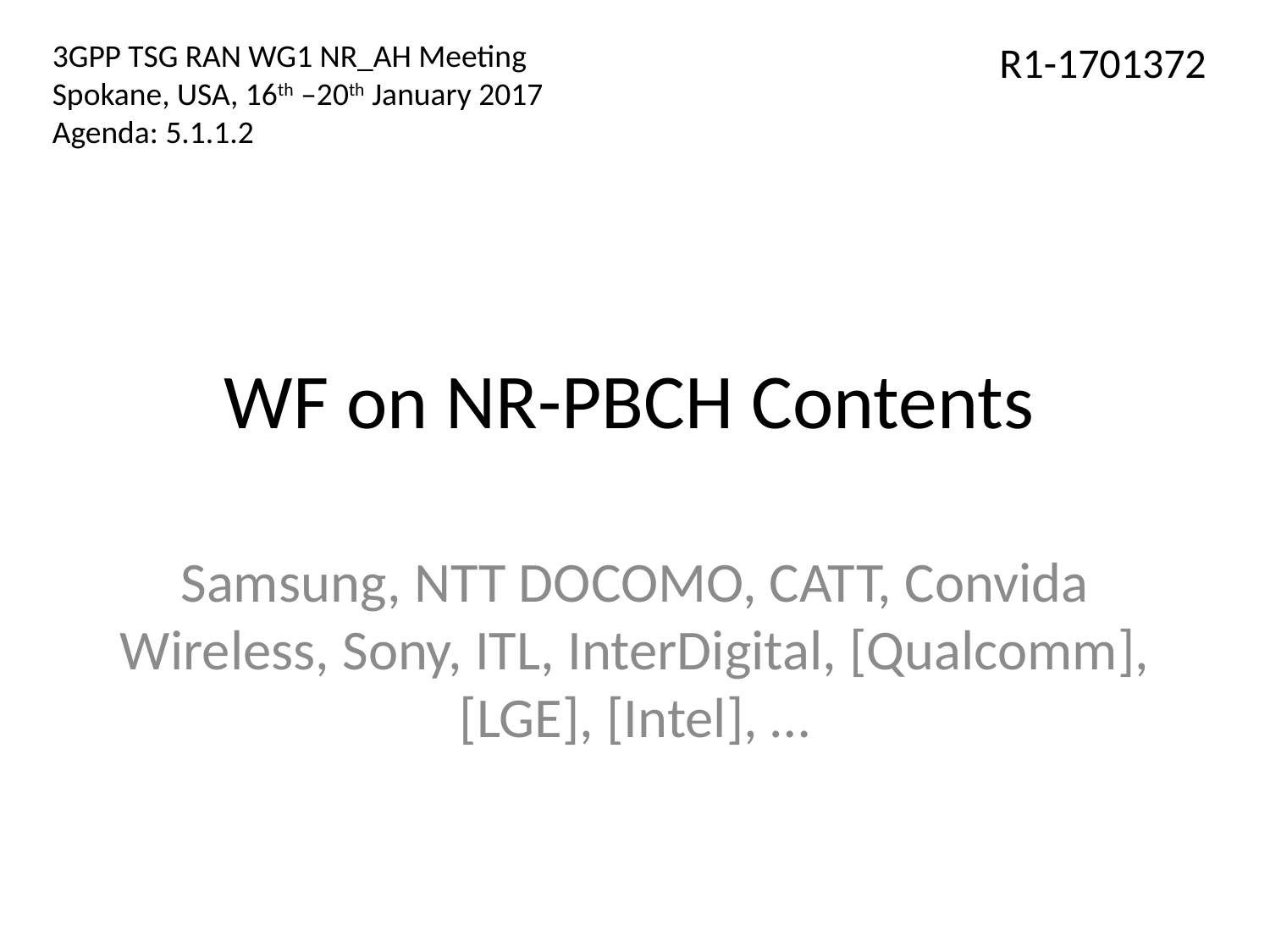

3GPP TSG RAN WG1 NR_AH Meeting
Spokane, USA, 16th –20th January 2017
Agenda: 5.1.1.2
R1-1701372
# WF on NR-PBCH Contents
Samsung, NTT DOCOMO, CATT, Convida Wireless, Sony, ITL, InterDigital, [Qualcomm], [LGE], [Intel], …